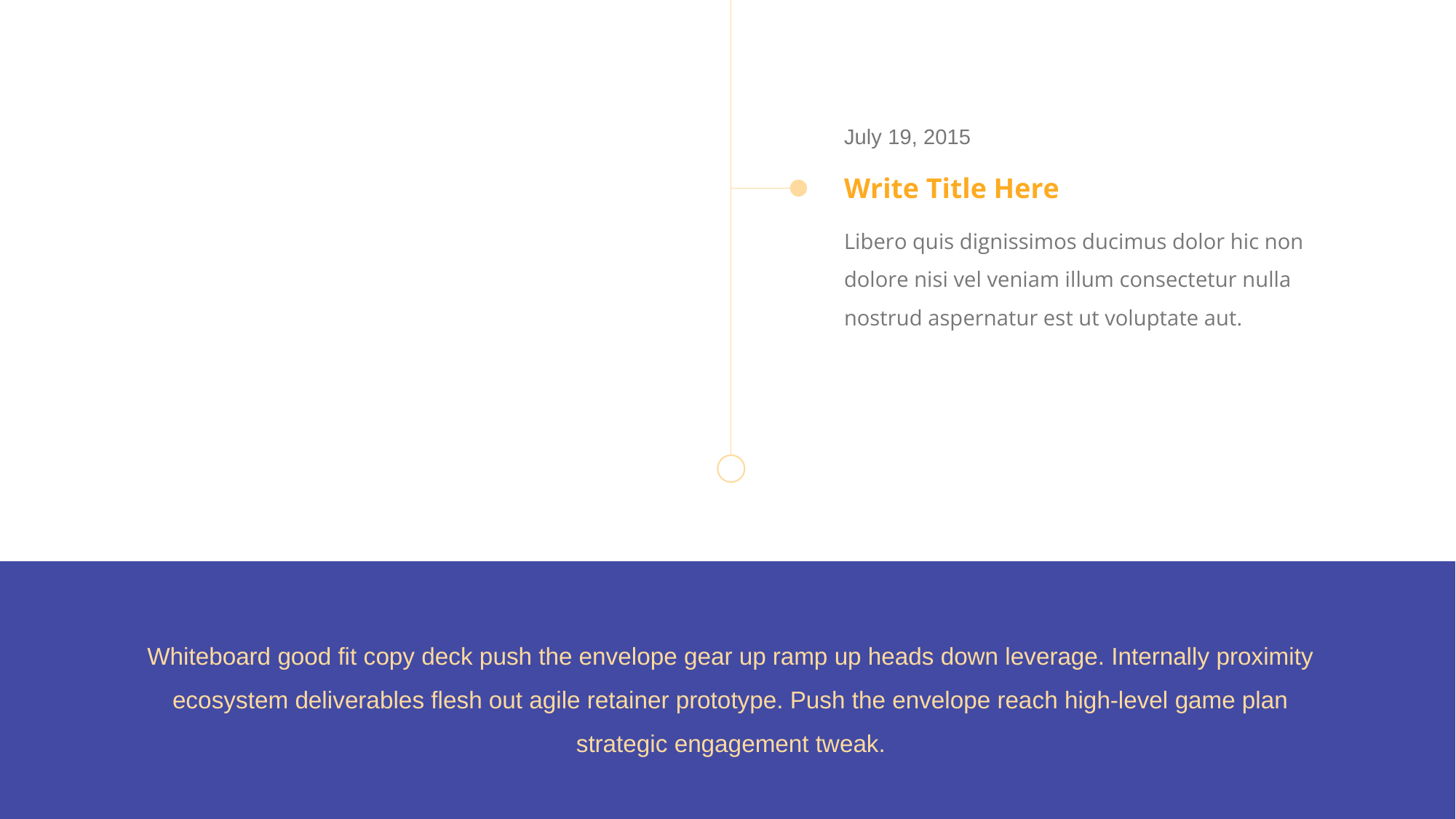

July 19, 2015
Write Title Here

Libero quis dignissimos ducimus dolor hic non dolore nisi vel veniam illum consectetur nulla nostrud aspernatur est ut voluptate aut.

Whiteboard good fit copy deck push the envelope gear up ramp up heads down leverage. Internally proximity ecosystem deliverables flesh out agile retainer prototype. Push the envelope reach high-level game plan strategic engagement tweak.